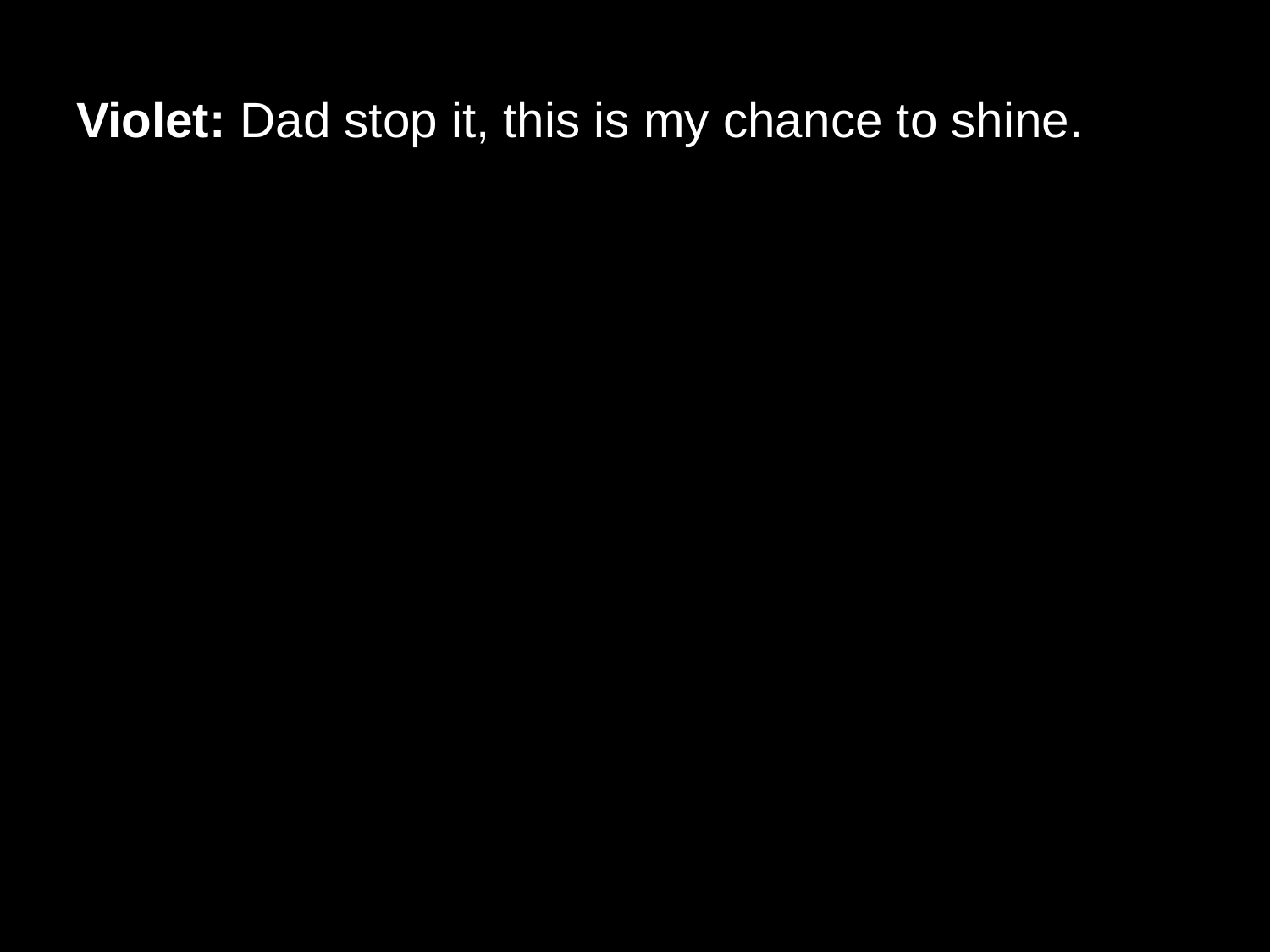

# Violet: Dad stop it, this is my chance to shine.